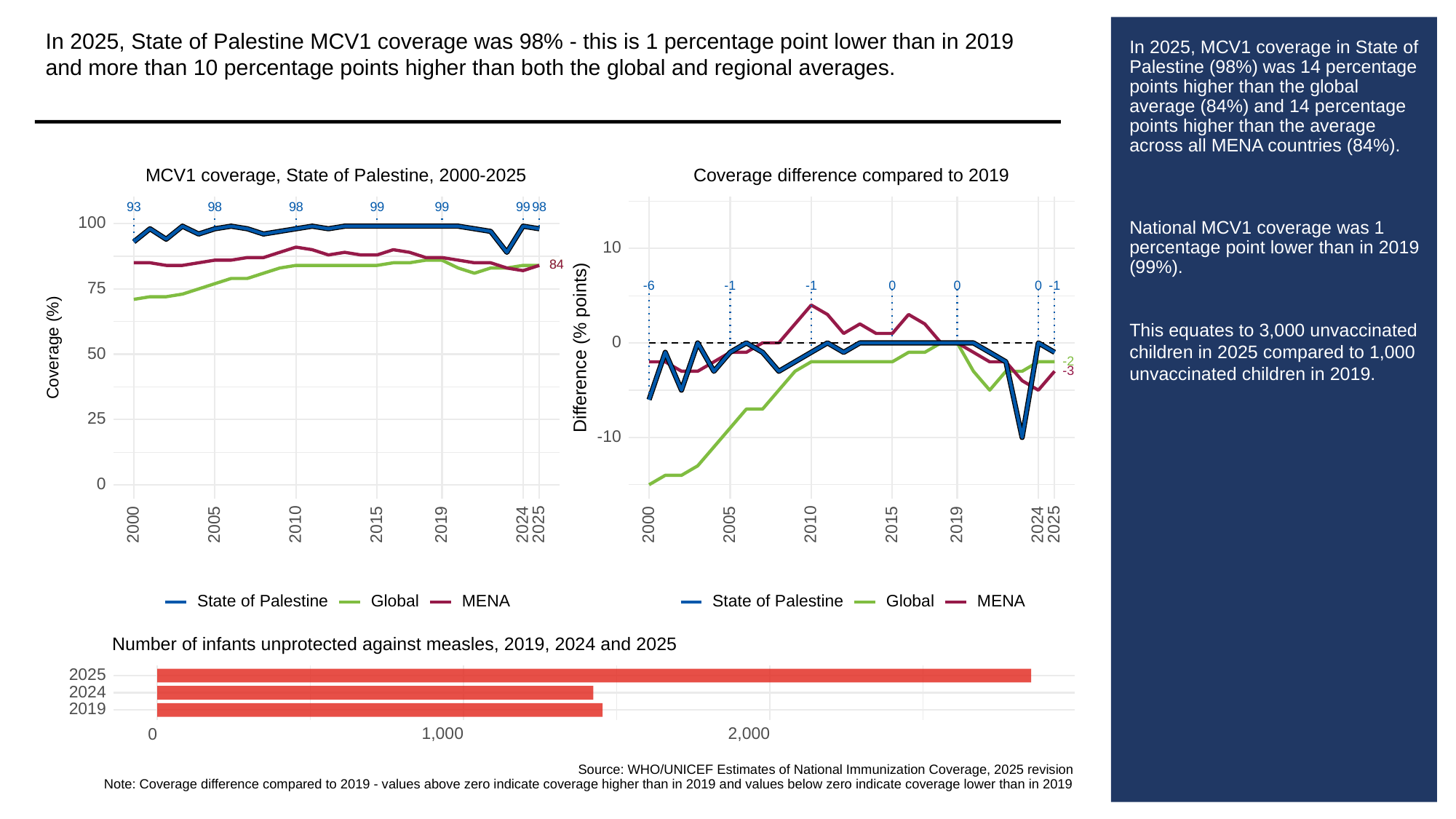

In 2025, State of Palestine MCV1 coverage was 98% - this is 1 percentage point lower than in 2019 and more than 10 percentage points higher than both the global and regional averages.
# In 2025, MCV1 coverage in State of Palestine (98%) was 14 percentage points higher than the global average (84%) and 14 percentage points higher than the average across all MENA countries (84%).

National MCV1 coverage was 1 percentage point lower than in 2019 (99%).

This equates to 3,000 unvaccinated children in 2025 compared to 1,000 unvaccinated children in 2019.

MCV1 coverage, State of Palestine, 2000-2025
Coverage difference compared to 2019

93
98
98
99
99
99
98
100

10

84
84
-6
0
0
0
-1
-1
-1
75

0
Difference (% points)
Coverage (%)

50

-2
-3

25

-10

0

2000
2005
2010
2015
2019
2024
2025
2000
2005
2010
2015
2019
2024
2025
State of Palestine
Global
State of Palestine
Global
MENA
MENA

Number of infants unprotected against measles, 2019, 2024 and 2025

2025

2024

2019

1,000
2,000
0
Source: WHO/UNICEF Estimates of National Immunization Coverage, 2025 revision
Note: Coverage difference compared to 2019 - values above zero indicate coverage higher than in 2019 and values below zero indicate coverage lower than in 2019